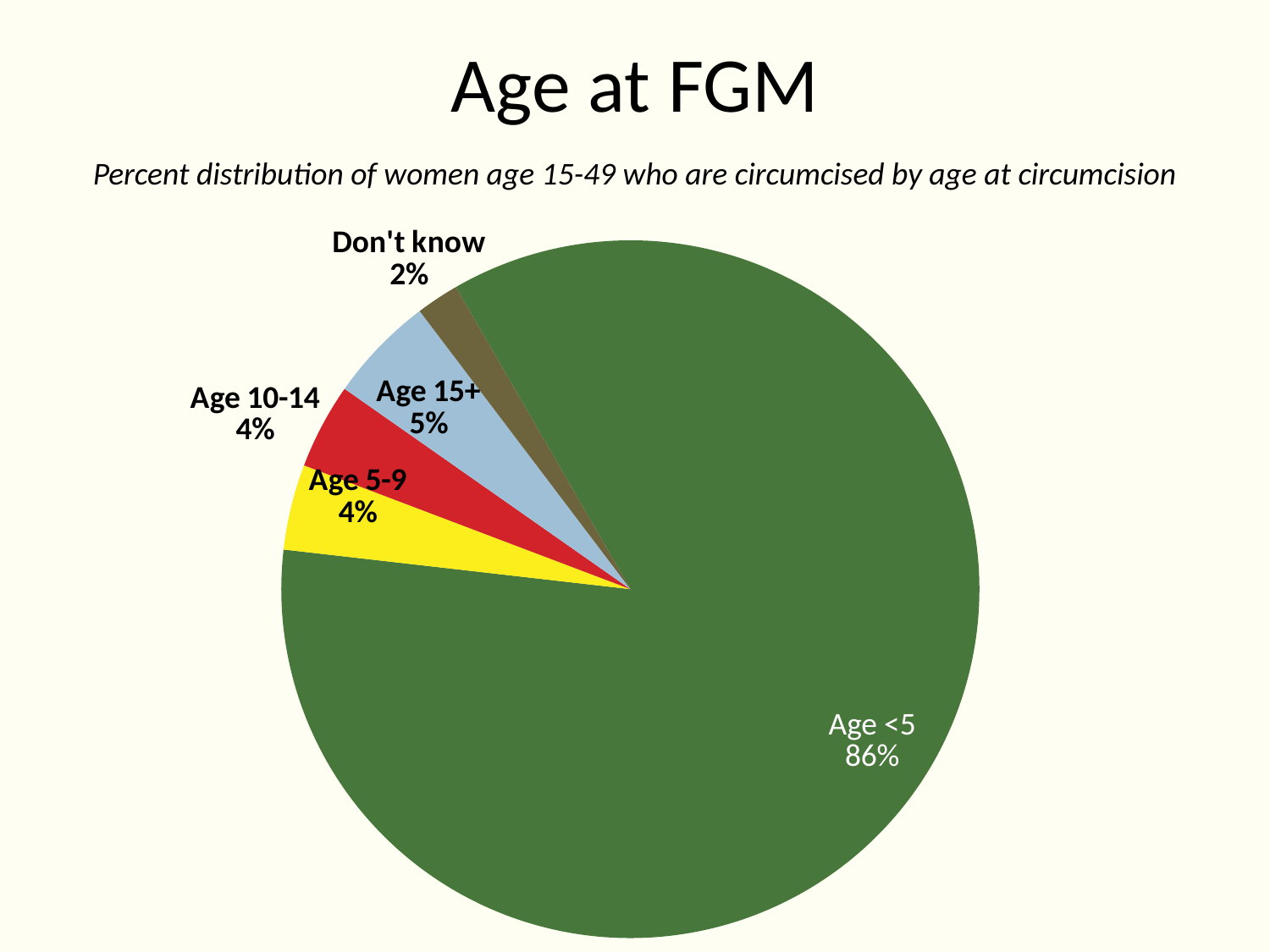

# Age at FGM
Percent distribution of women age 15-49 who are circumcised by age at circumcision

### Chart

| Category | Series 1 |
|---|---|
| Age <5 | 86.0 |
| Age 5-9 | 4.0 |
| Age 10-14 | 4.0 |
| Age 15+ | 5.0 |
| Don't know | 2.0 |